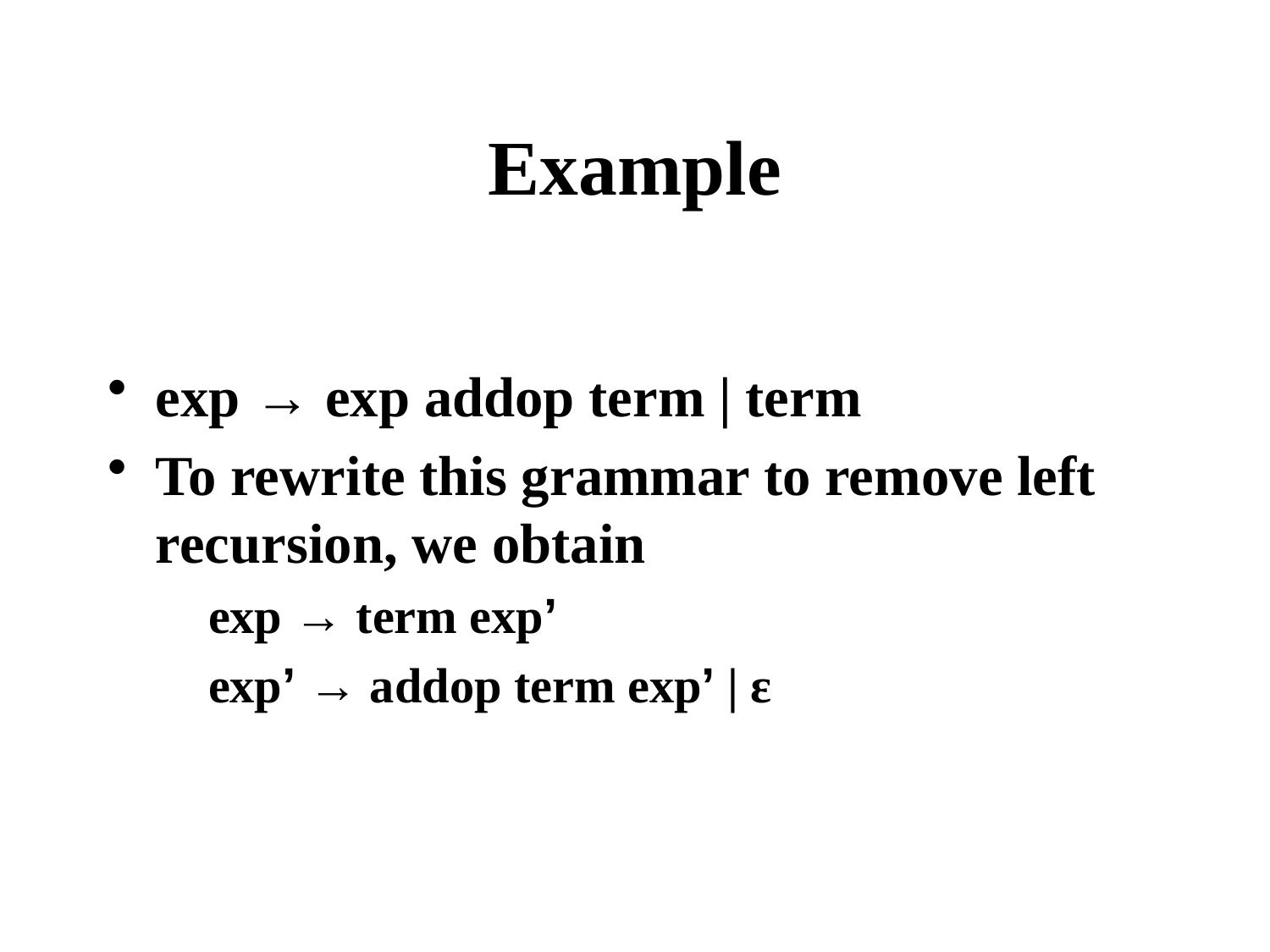

# Example

exp → exp addop term | term
To rewrite this grammar to remove left recursion, we obtain
   exp → term exp’
   exp’ → addop term exp’ | ε